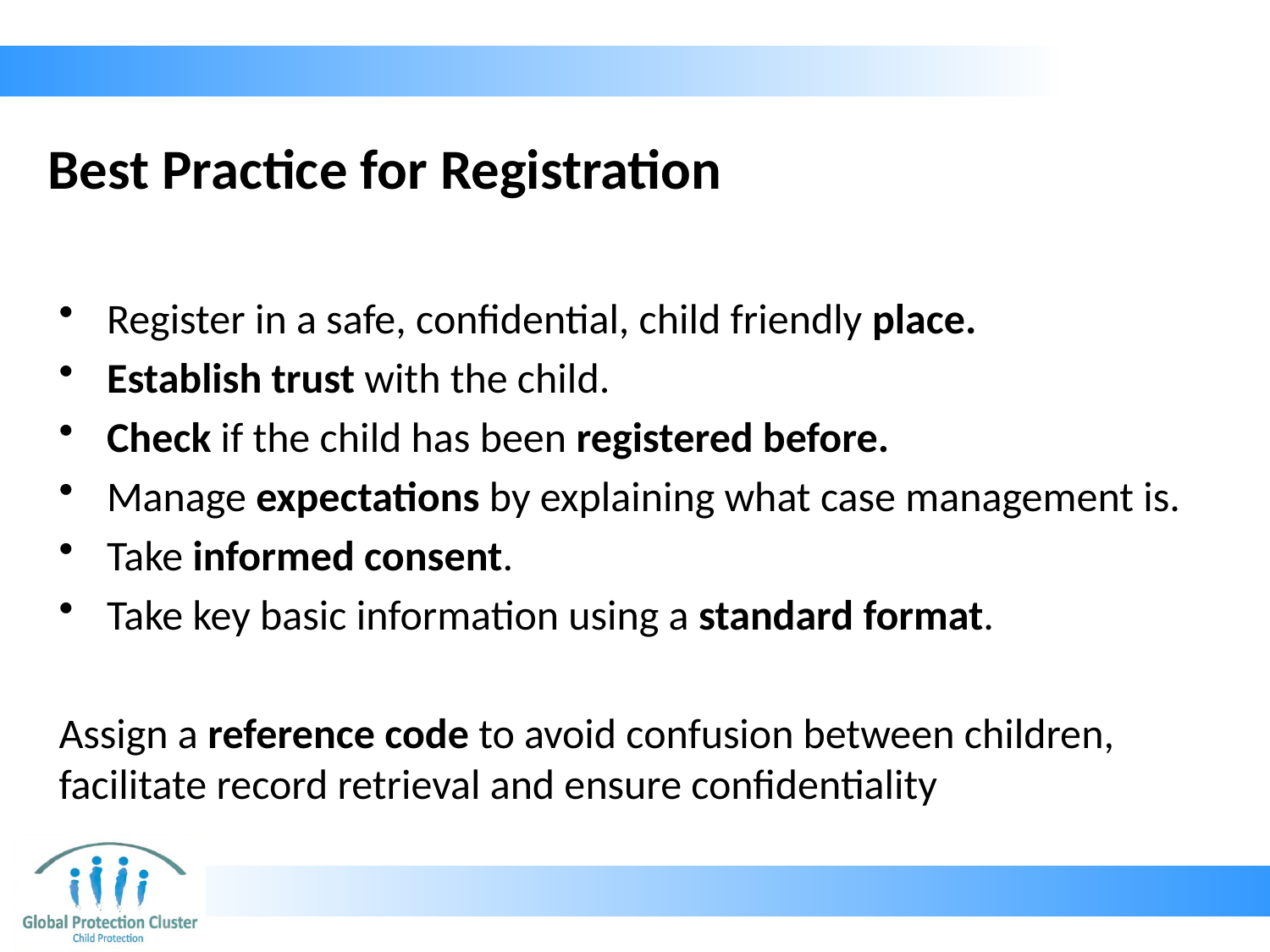

# Best Practice for Registration

Register in a safe, confidential, child friendly place.
Establish trust with the child.
Check if the child has been registered before.
Manage expectations by explaining what case management is.
Take informed consent.
Take key basic information using a standard format.

Assign a reference code to avoid confusion between children, facilitate record retrieval and ensure confidentiality